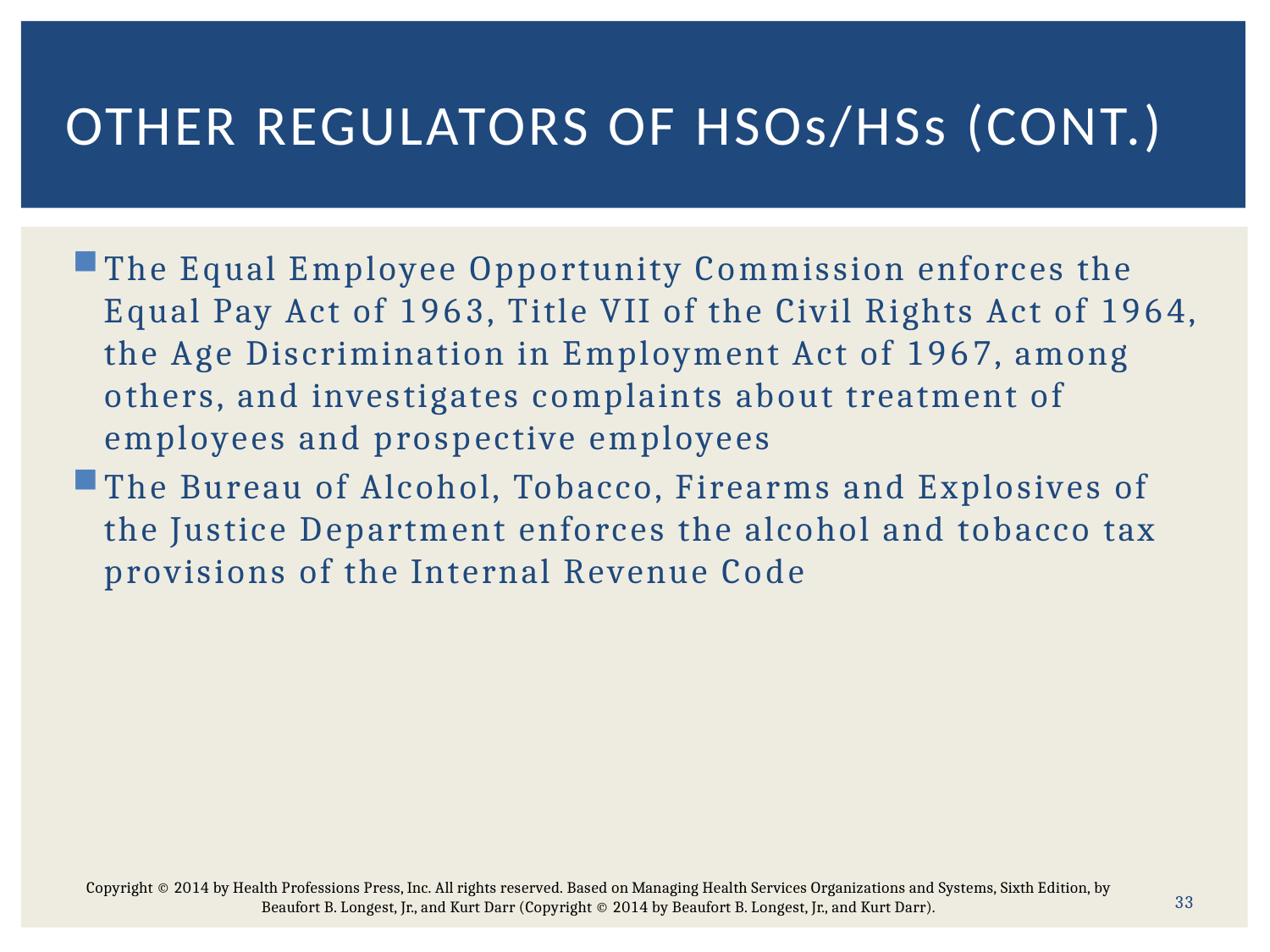

# Other regulators of HSOs/HSs (Cont.)
The Equal Employee Opportunity Commission enforces the Equal Pay Act of 1963, Title VII of the Civil Rights Act of 1964, the Age Discrimination in Employment Act of 1967, among others, and investigates complaints about treatment of employees and prospective employees
The Bureau of Alcohol, Tobacco, Firearms and Explosives of the Justice Department enforces the alcohol and tobacco tax provisions of the Internal Revenue Code
Copyright © 2014 by Health Professions Press, Inc. All rights reserved. Based on Managing Health Services Organizations and Systems, Sixth Edition, by Beaufort B. Longest, Jr., and Kurt Darr (Copyright © 2014 by Beaufort B. Longest, Jr., and Kurt Darr).
33